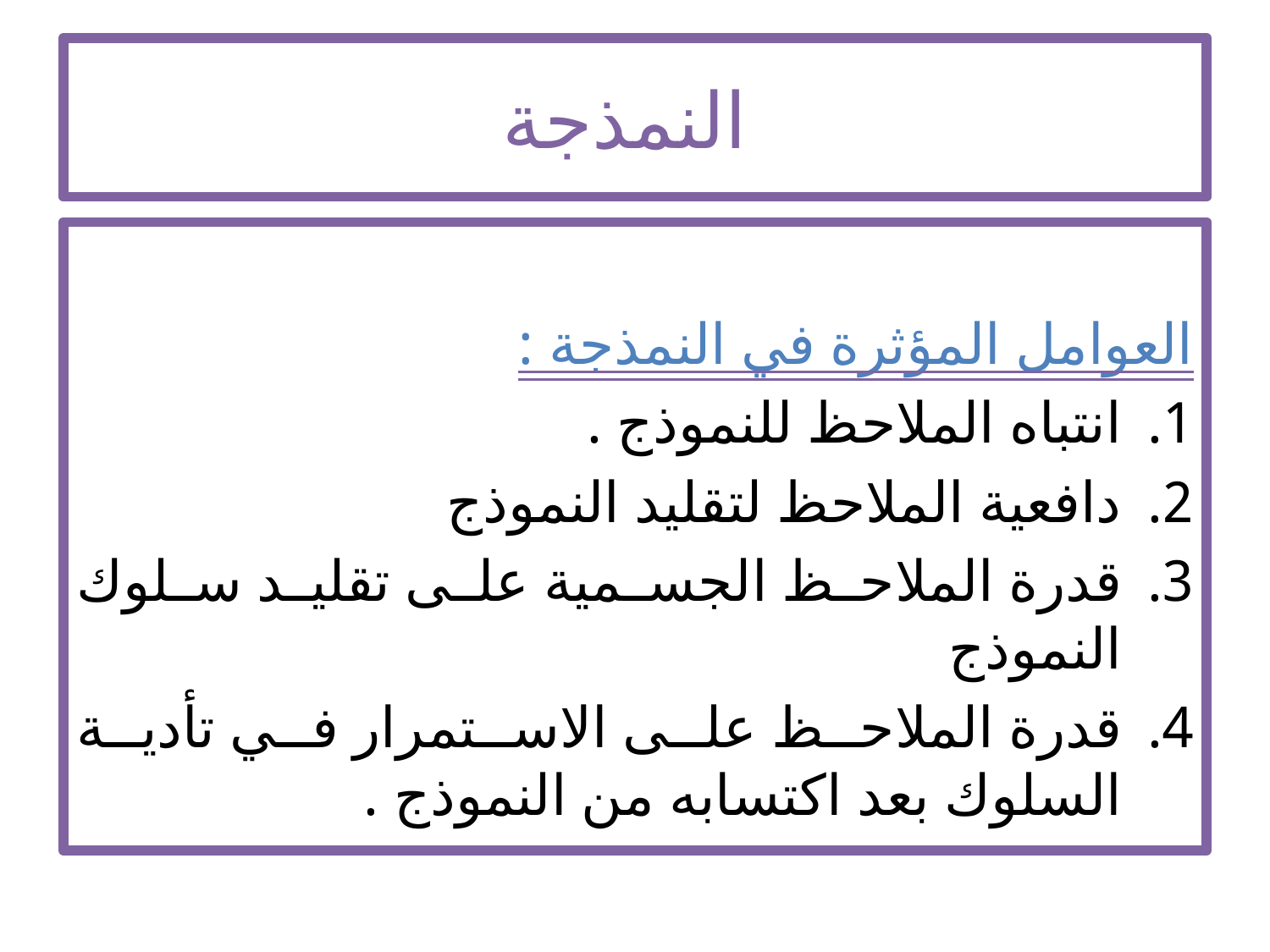

# النمذجة

العوامل المؤثرة في النمذجة :
انتباه الملاحظ للنموذج .
دافعية الملاحظ لتقليد النموذج
قدرة الملاحظ الجسمية على تقليد سلوك النموذج
قدرة الملاحظ على الاستمرار في تأدية السلوك بعد اكتسابه من النموذج .